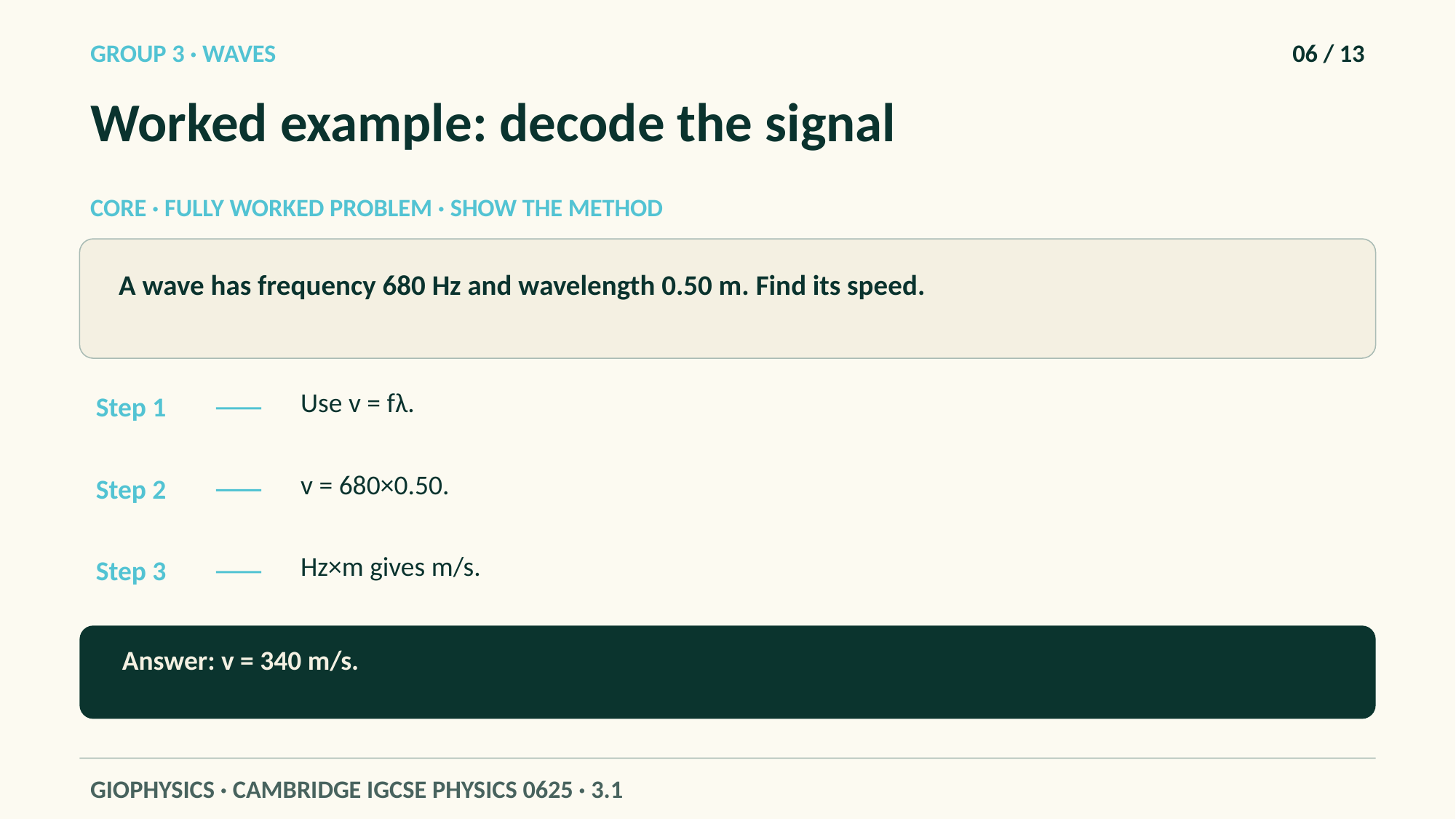

GROUP 3 · WAVES
06 / 13
Worked example: decode the signal
CORE · FULLY WORKED PROBLEM · SHOW THE METHOD

A wave has frequency 680 Hz and wavelength 0.50 m. Find its speed.
Use v = fλ.
Step 1

v = 680×0.50.
Step 2

Hz×m gives m/s.
Step 3

Answer: v = 340 m/s.

GIOPHYSICS · CAMBRIDGE IGCSE PHYSICS 0625 · 3.1